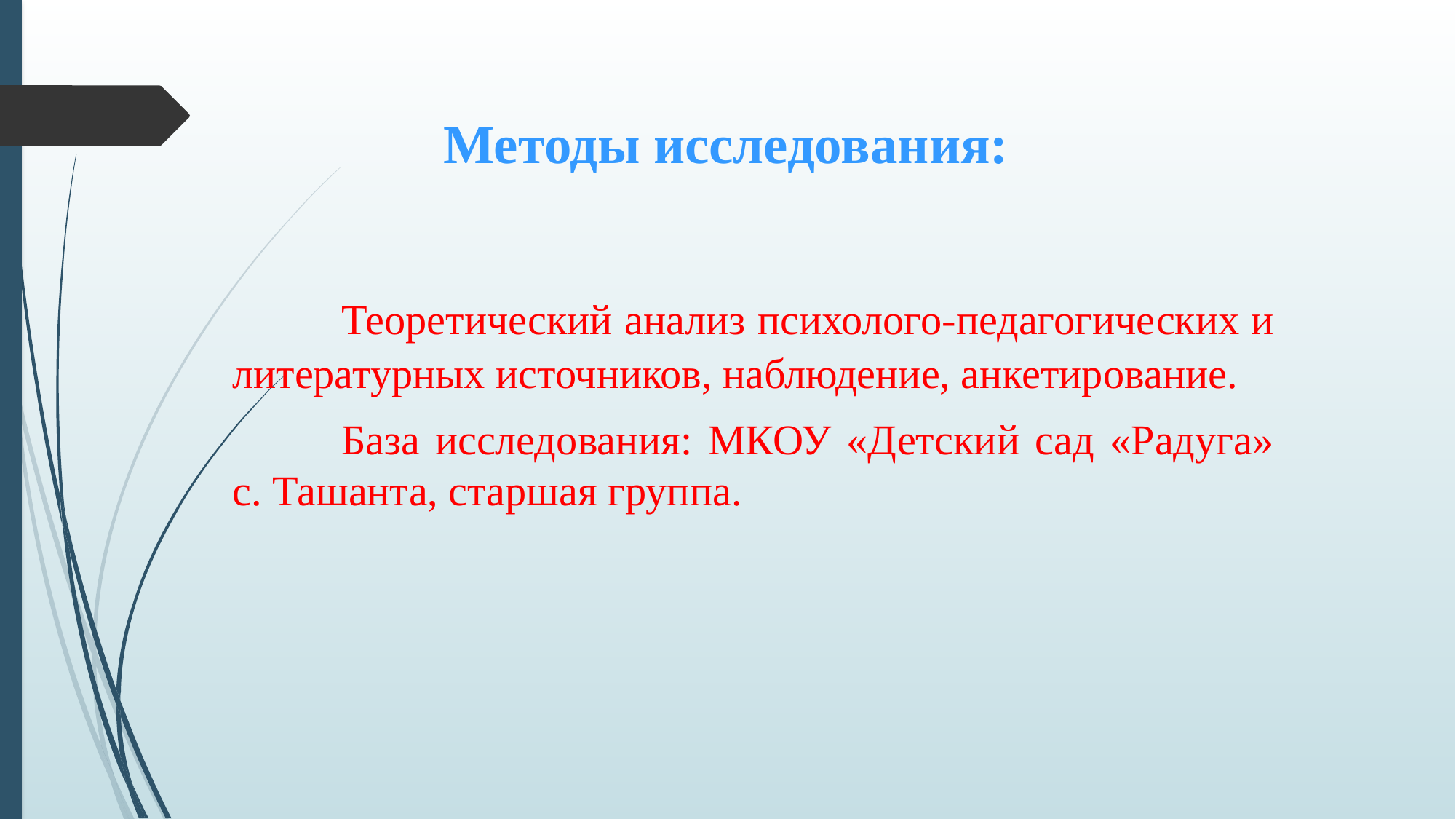

# Методы исследования:
	Теоретический анализ психолого-педагогических и литературных источников, наблюдение, анкетирование.
	База исследования: МКОУ «Детский сад «Радуга» с. Ташанта, старшая группа.